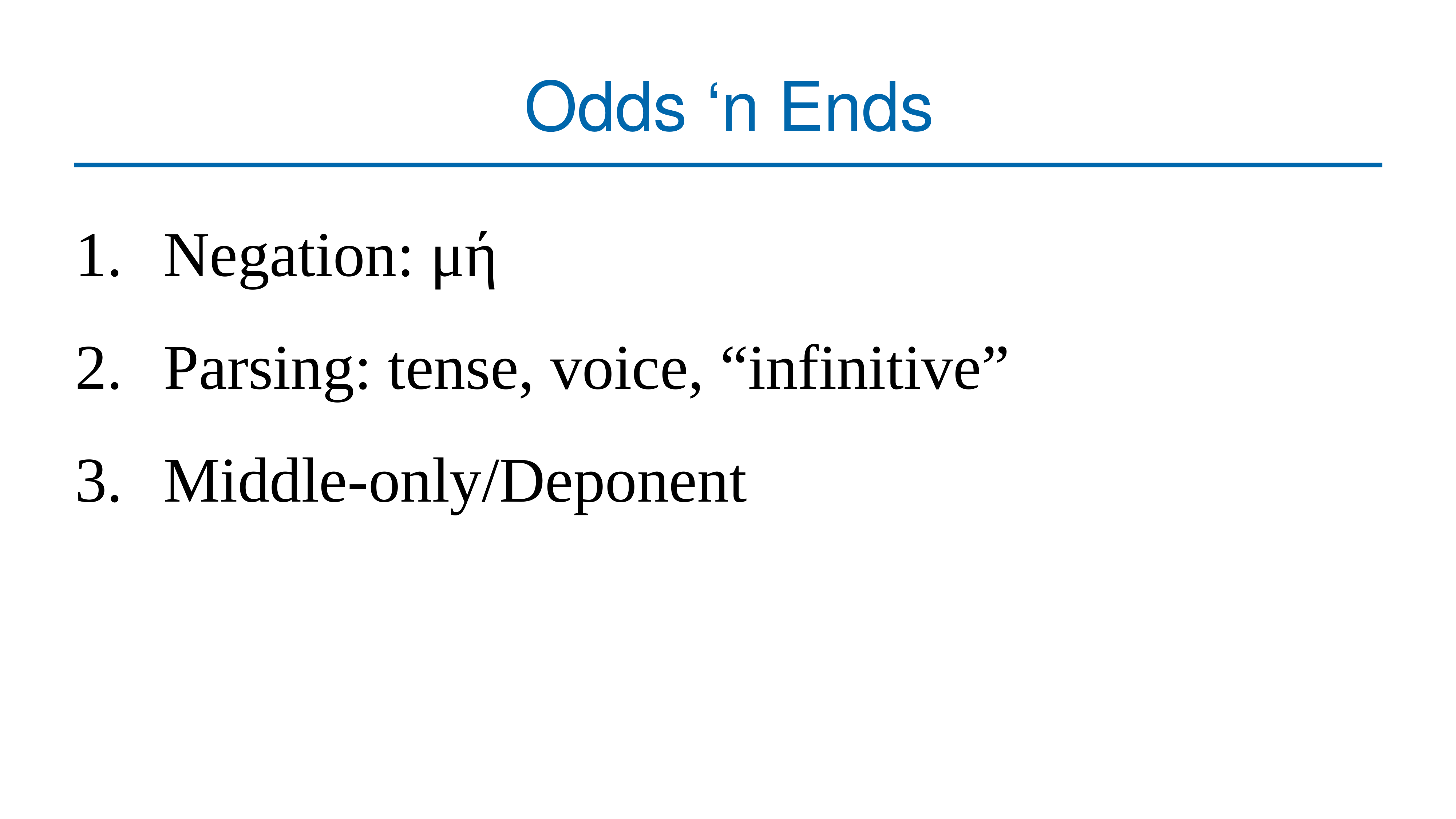

# Odds ‘n Ends
Negation: μή
Parsing: tense, voice, “infinitive”
Middle-only/Deponent